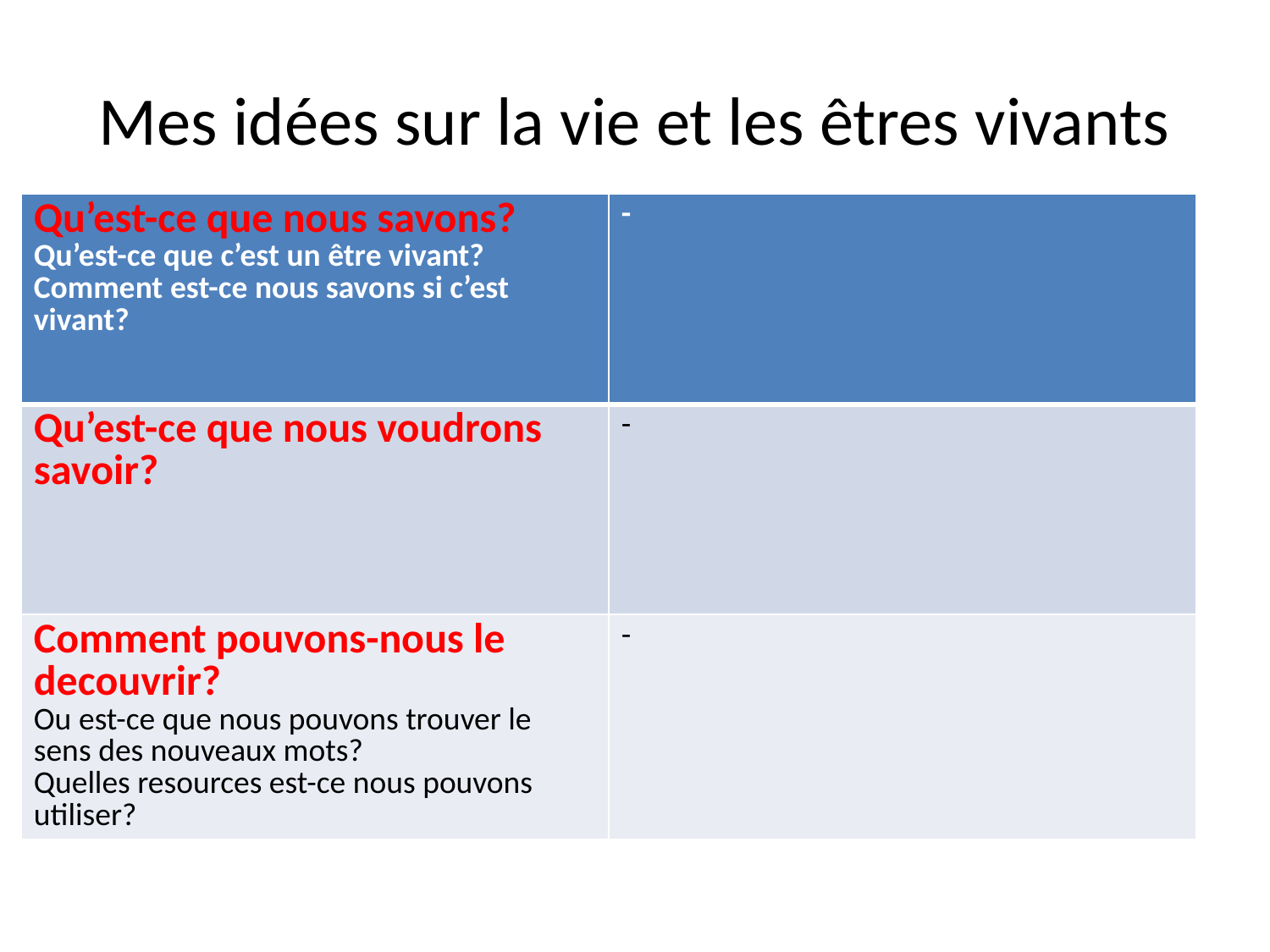

# Mes idées sur la vie et les êtres vivants
| Qu’est-ce que nous savons? Qu’est-ce que c’est un être vivant? Comment est-ce nous savons si c’est vivant? | - |
| --- | --- |
| Qu’est-ce que nous voudrons savoir? | - |
| Comment pouvons-nous le decouvrir? Ou est-ce que nous pouvons trouver le sens des nouveaux mots? Quelles resources est-ce nous pouvons utiliser? | - |